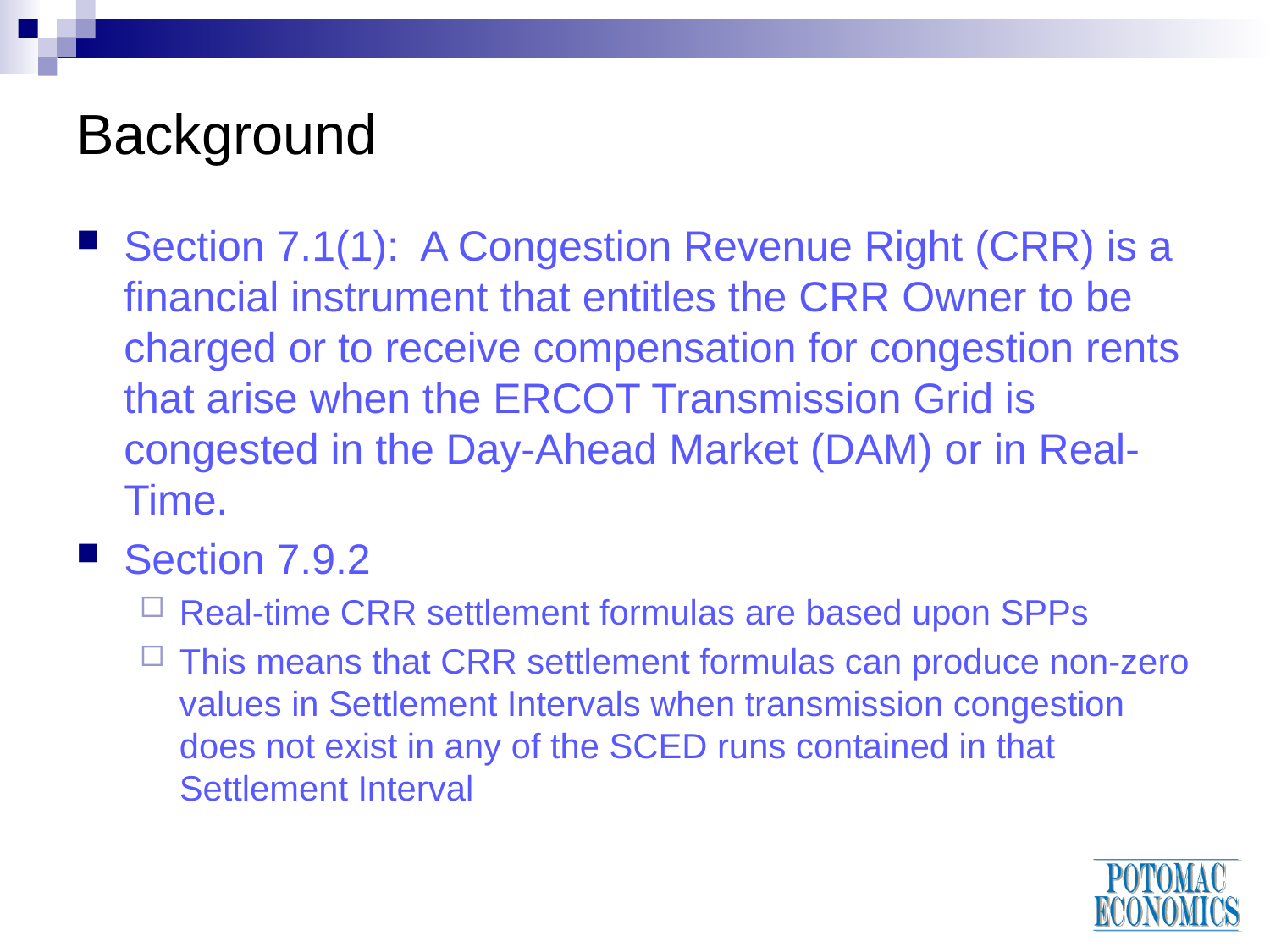

# Background
Section 7.1(1):  A Congestion Revenue Right (CRR) is a financial instrument that entitles the CRR Owner to be charged or to receive compensation for congestion rents that arise when the ERCOT Transmission Grid is congested in the Day-Ahead Market (DAM) or in Real-Time.
Section 7.9.2
Real-time CRR settlement formulas are based upon SPPs
This means that CRR settlement formulas can produce non-zero values in Settlement Intervals when transmission congestion does not exist in any of the SCED runs contained in that Settlement Interval